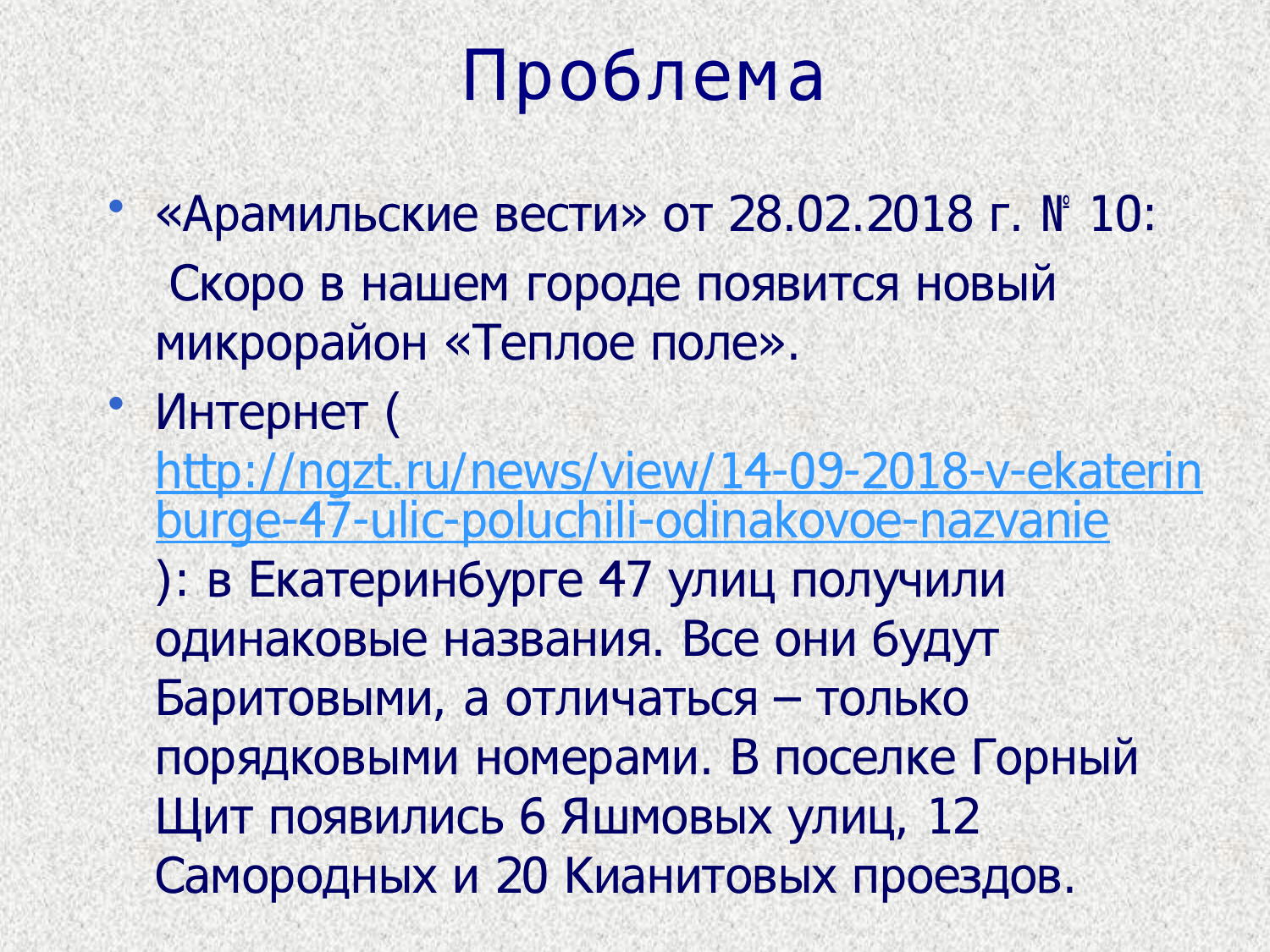

# Проблема
«Арамильские вести» от 28.02.2018 г. № 10:
    Скоро в нашем городе появится новый микрорайон «Теплое поле».
Интернет (http://ngzt.ru/news/view/14-09-2018-v-ekaterinburge-47-ulic-poluchili-odinakovoe-nazvanie): в Екатеринбурге 47 улиц получили одинаковые названия. Все они будут Баритовыми, а отличаться – только порядковыми номерами. В поселке Горный Щит появились 6 Яшмовых улиц, 12 Самородных и 20 Кианитовых проездов.